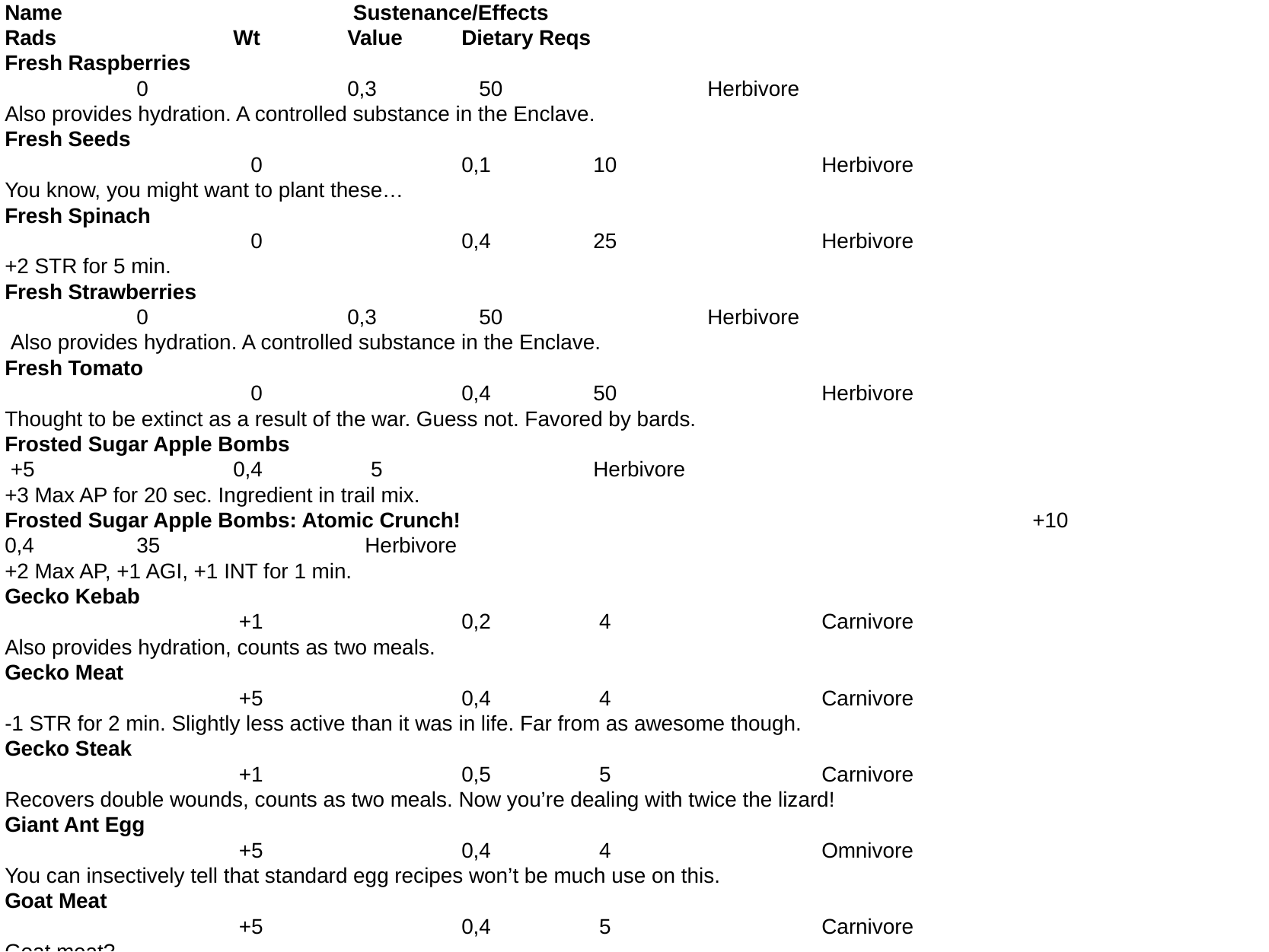

Name			 Sustenance/Effects 							Rads		Wt	Value 	Dietary Reqs
Fresh Raspberries 											   0 		0,3	   50		   Herbivore
Also provides hydration. A controlled substance in the Enclave.
Fresh Seeds												   0	 	0,1	   10		   Herbivore
You know, you might want to plant these…
Fresh Spinach												   0		0,4	   25		   Herbivore
+2 STR for 5 min.
Fresh Strawberries											   0		0,3	   50		   Herbivore
 Also provides hydration. A controlled substance in the Enclave.
Fresh Tomato 												   0		0,4	   50		   Herbivore
Thought to be extinct as a result of the war. Guess not. Favored by bards.
Frosted Sugar Apple Bombs									  +5		0,4	    5		   Herbivore
+3 Max AP for 20 sec. Ingredient in trail mix.
Frosted Sugar Apple Bombs: Atomic Crunch!						+10		0,4	   35		   Herbivore
+2 Max AP, +1 AGI, +1 INT for 1 min.
Gecko Kebab 												 +1 		0,2	    4		   Carnivore
Also provides hydration, counts as two meals.
Gecko Meat												 +5		0,4	    4		   Carnivore
-1 STR for 2 min. Slightly less active than it was in life. Far from as awesome though.
Gecko Steak 												 +1		0,5	    5		   Carnivore
Recovers double wounds, counts as two meals. Now you’re dealing with twice the lizard!
Giant Ant Egg 												 +5		0,4	    4		   Omnivore
You can insectively tell that standard egg recipes won’t be much use on this.
Goat Meat													 +5		0,4	    5		   Carnivore
Goat meat?
Grass Pie 													 +1		 1	   40		   Herbivore
Counts as four meals. Made with fresh grass. Time to mow some grass with your mouth... in a pie!
Grilled Manticore 											 -10		0,5	   18		   Carnivore
Counts as two meals. Removes 10 rads. Radical.
Gruel 													+25		0,4	    5		   Herbivore
Also provides hydration. In a gruel way. Really gruelsome.
Gum Drops 												 +1		0,3	    2		      Any
Does not heal... what? Not every items has some witty retort written in it.
Gyros 													 +1		0,5	    5		   Carnivore
+1 STR for 2 min. Recovers double wounds, counts as two meals. Made from Goat Meat. You’d be all set for dinner if you goatz milk.
Gyros Kebab 												 +1		0,2	    4	 	  Carnivore
Also provides hydration, counts as two meals. Along with the Gyros taco, these were like made to be suggestively gyrated.